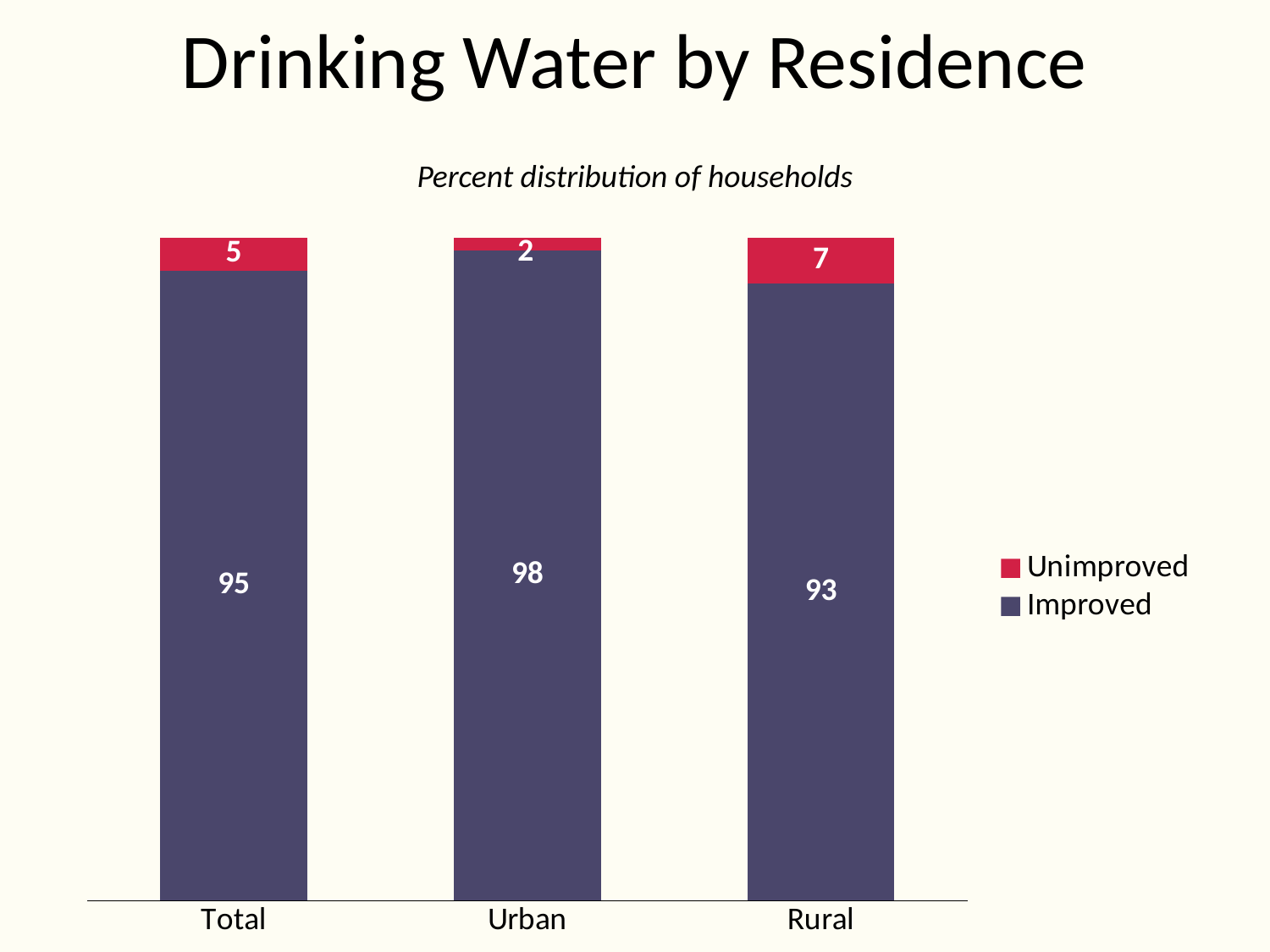

# Drinking Water by Residence
Percent distribution of households

### Chart

| Category | Improved | Unimproved |
|---|---|---|
| Total | 95.0 | 5.0 |
| Urban | 98.0 | 2.0 |
| Rural | 93.0 | 7.0 |